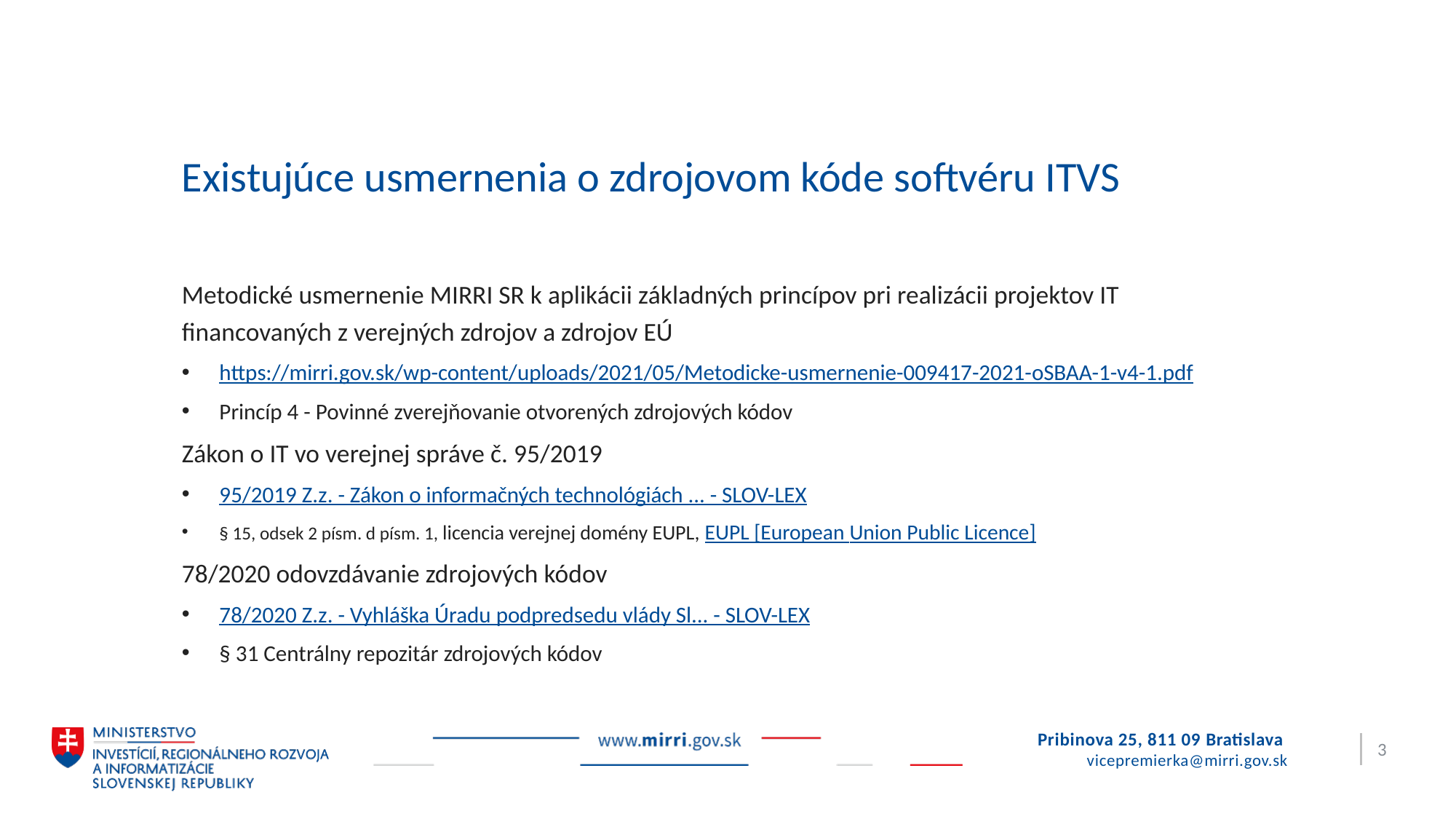

# Existujúce usmernenia o zdrojovom kóde softvéru ITVS
Metodické usmernenie MIRRI SR k aplikácii základných princípov pri realizácii projektov IT financovaných z verejných zdrojov a zdrojov EÚ
https://mirri.gov.sk/wp-content/uploads/2021/05/Metodicke-usmernenie-009417-2021-oSBAA-1-v4-1.pdf
Princíp 4 - Povinné zverejňovanie otvorených zdrojových kódov
Zákon o IT vo verejnej správe č. 95/2019
95/2019 Z.z. - Zákon o informačných technológiách ... - SLOV-LEX
§ 15, odsek 2 písm. d písm. 1, licencia verejnej domény EUPL, EUPL [European Union Public Licence]
78/2020 odovzdávanie zdrojových kódov
78/2020 Z.z. - Vyhláška Úradu podpredsedu vlády Sl... - SLOV-LEX
§ 31 Centrálny repozitár zdrojových kódov